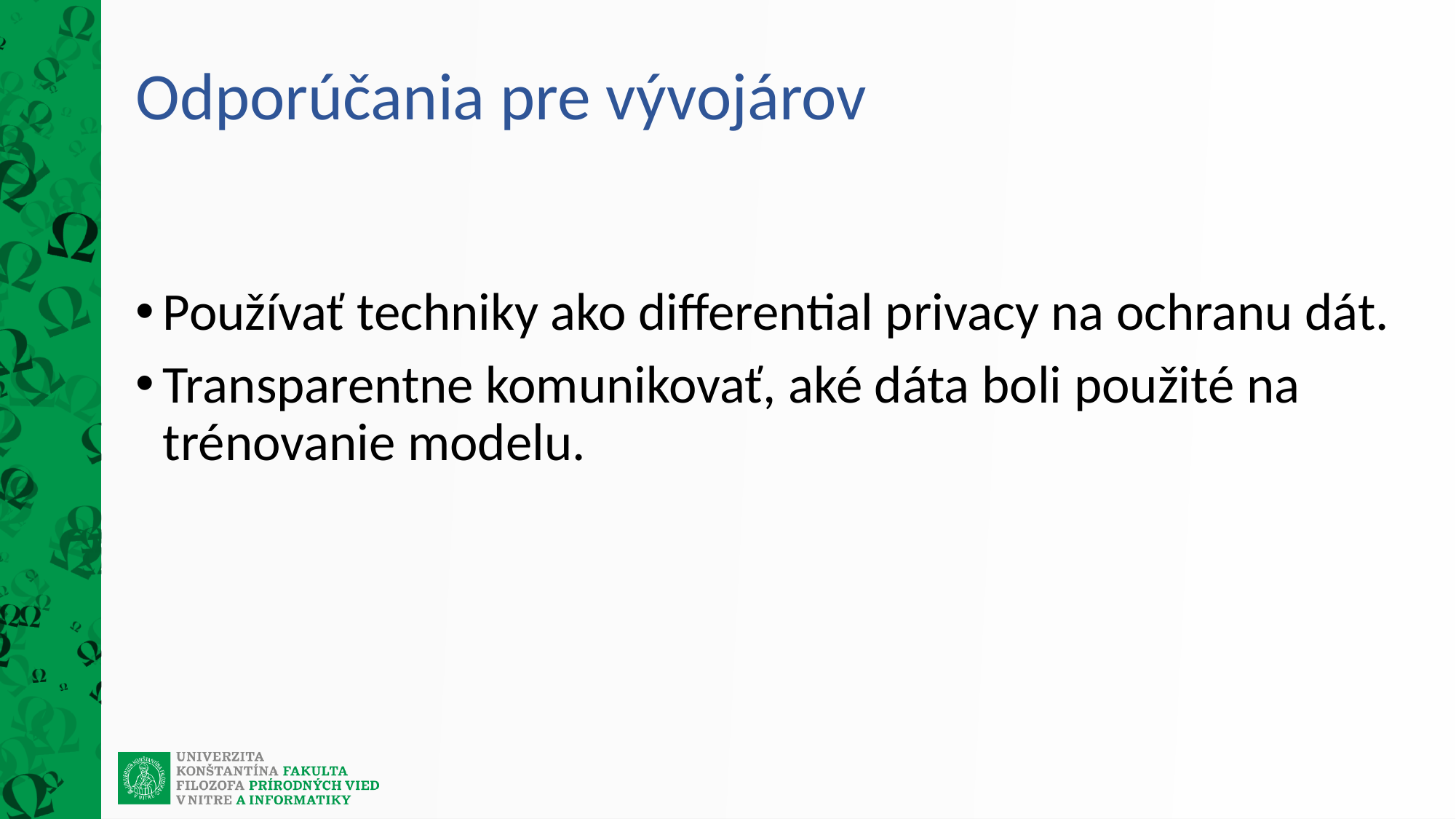

# Odporúčania pre vývojárov

Používať techniky ako differential privacy na ochranu dát.
Transparentne komunikovať, aké dáta boli použité na trénovanie modelu.